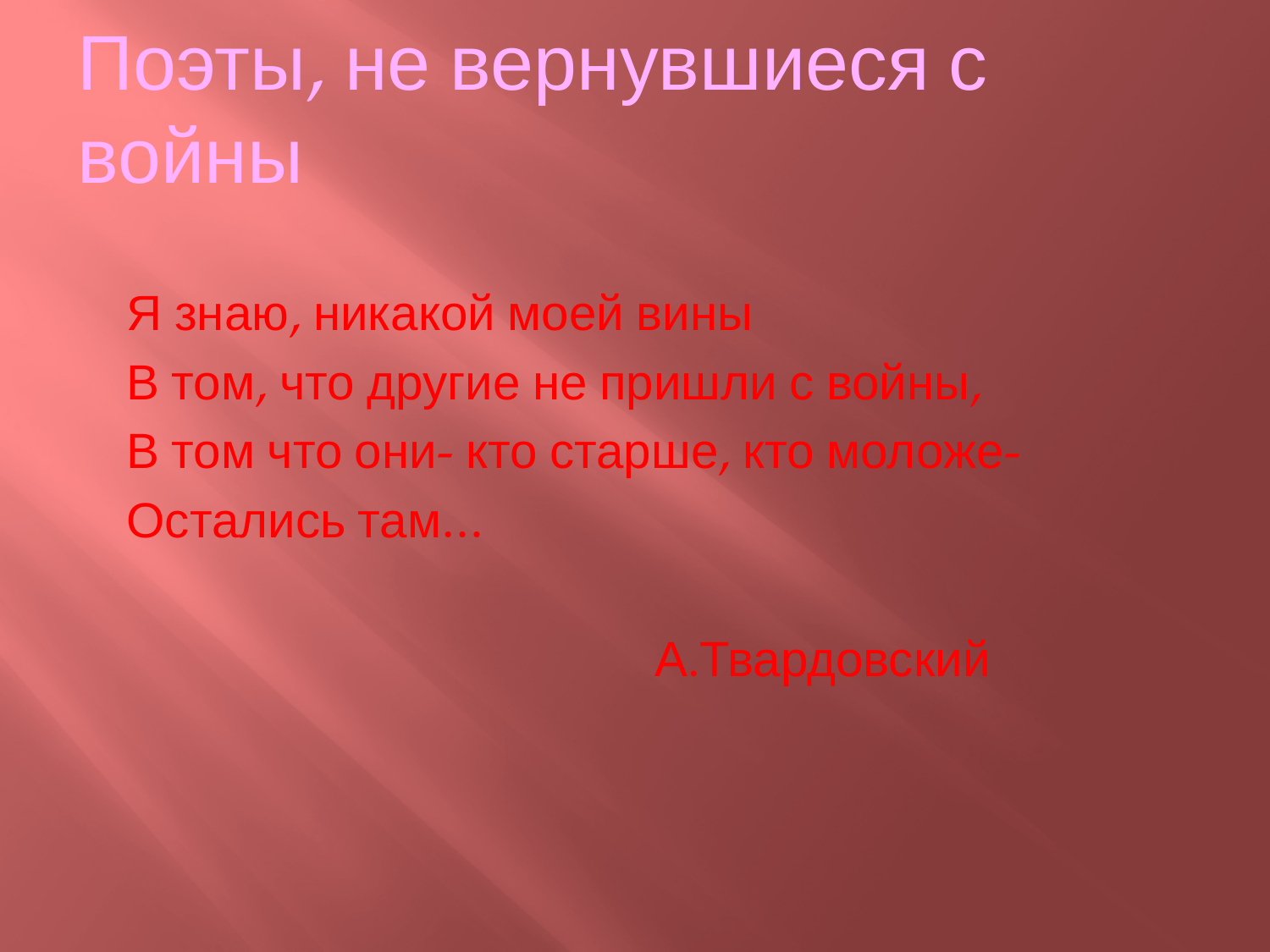

Поэты, не вернувшиеся с войны
Я знаю, никакой моей вины
В том, что другие не пришли с войны,
В том что они- кто старше, кто моложе-
Остались там…

                                           А.Твардовский